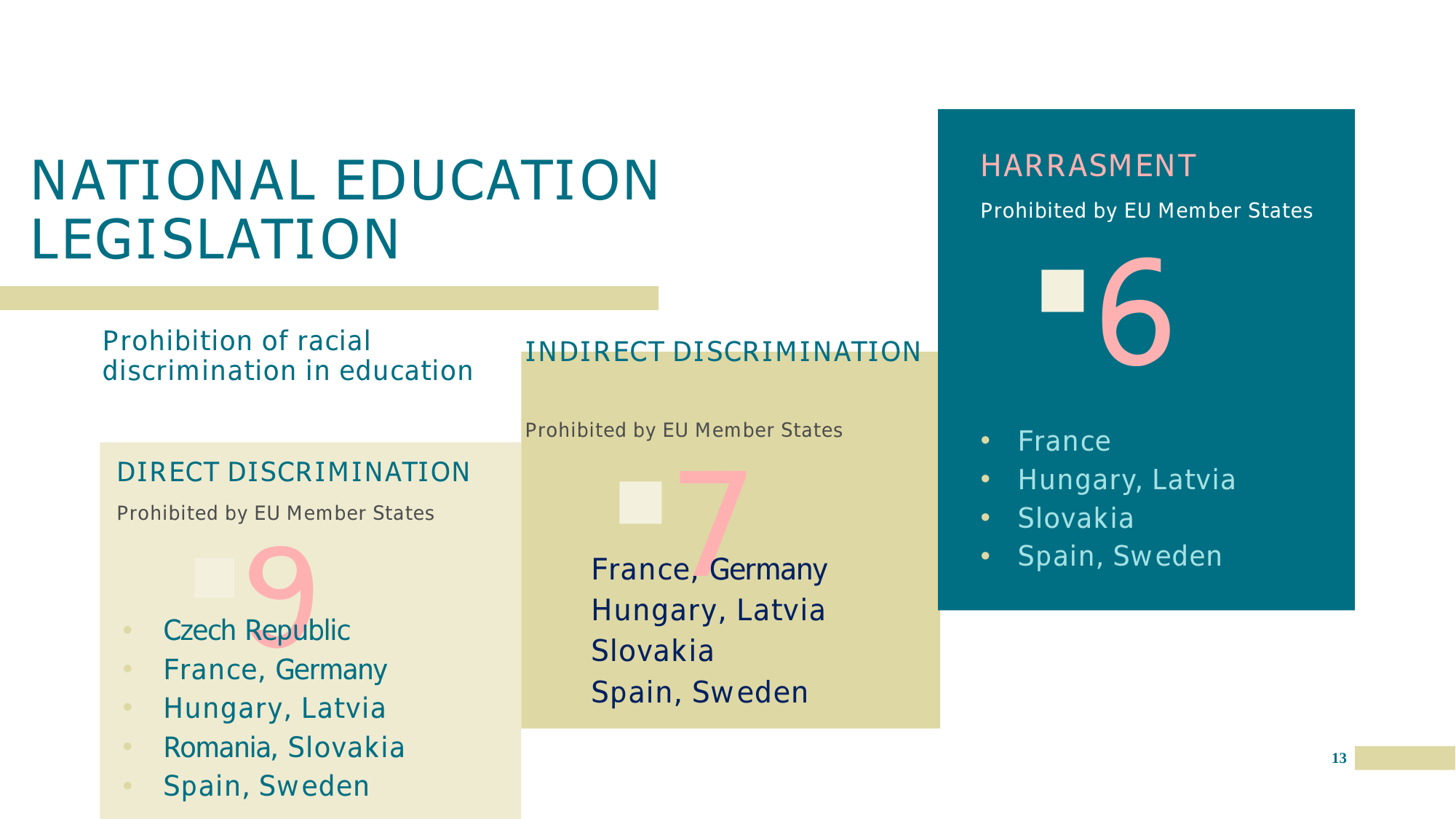

# NATIONAL EDUCATION LEGISLATION
HARRASMENT
Prohibited by EU Member States
6
INDIRECT DISCRIMINATION
Prohibition of racial discrimination in education
Prohibited by EU Member States
France
Hungary, Latvia
Slovakia
Spain, Sweden
7
DIRECT DISCRIMINATION
Prohibited by EU Member States
9
France, Germany
Hungary, Latvia
Slovakia
Spain, Sweden
Czech Republic
France, Germany
Hungary, Latvia
Romania, Slovakia
Spain, Sweden
13